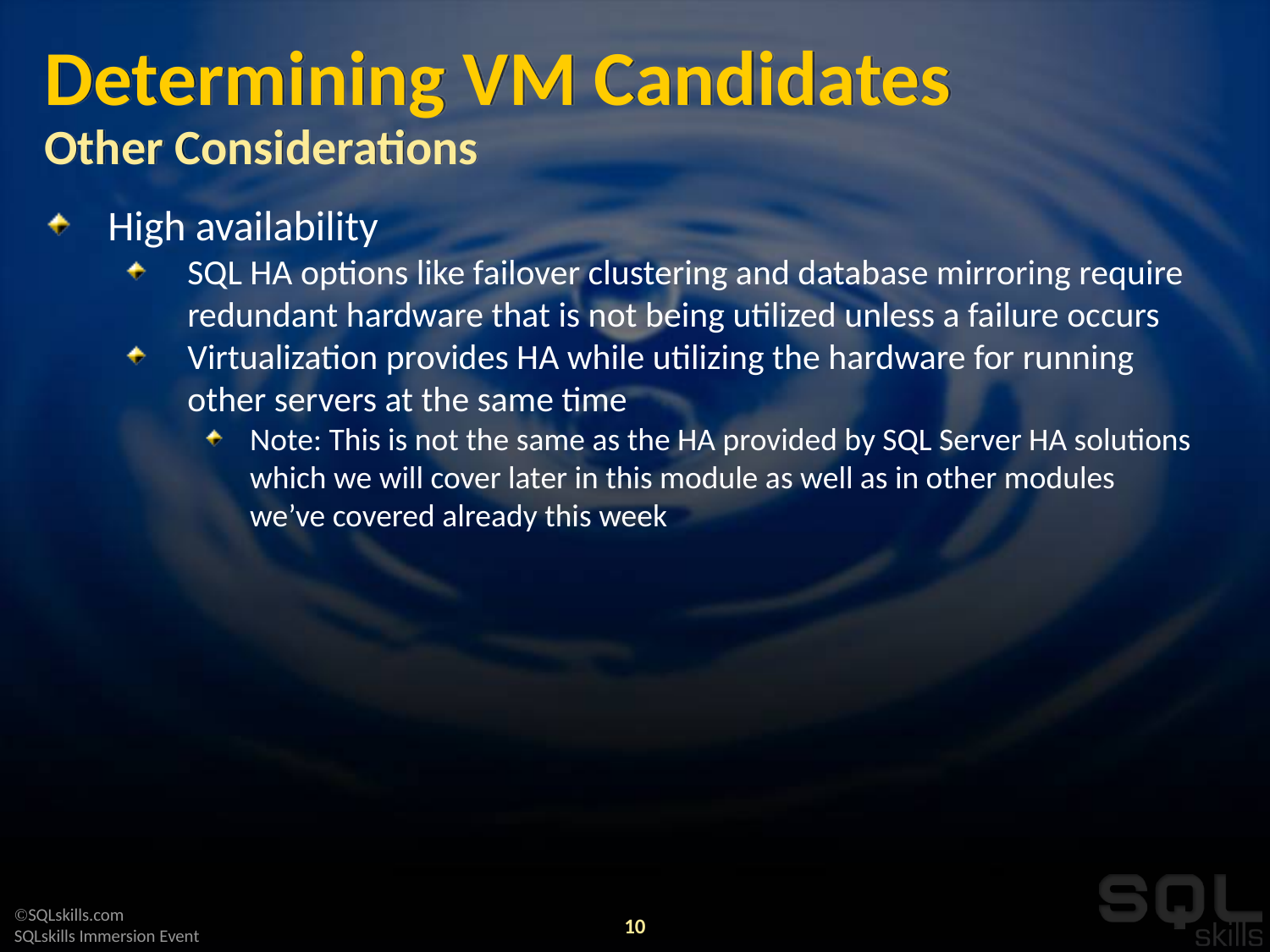

# Determining VM Candidates Other Considerations
High availability
SQL HA options like failover clustering and database mirroring require redundant hardware that is not being utilized unless a failure occurs
Virtualization provides HA while utilizing the hardware for running other servers at the same time
Note: This is not the same as the HA provided by SQL Server HA solutions which we will cover later in this module as well as in other modules we’ve covered already this week
10